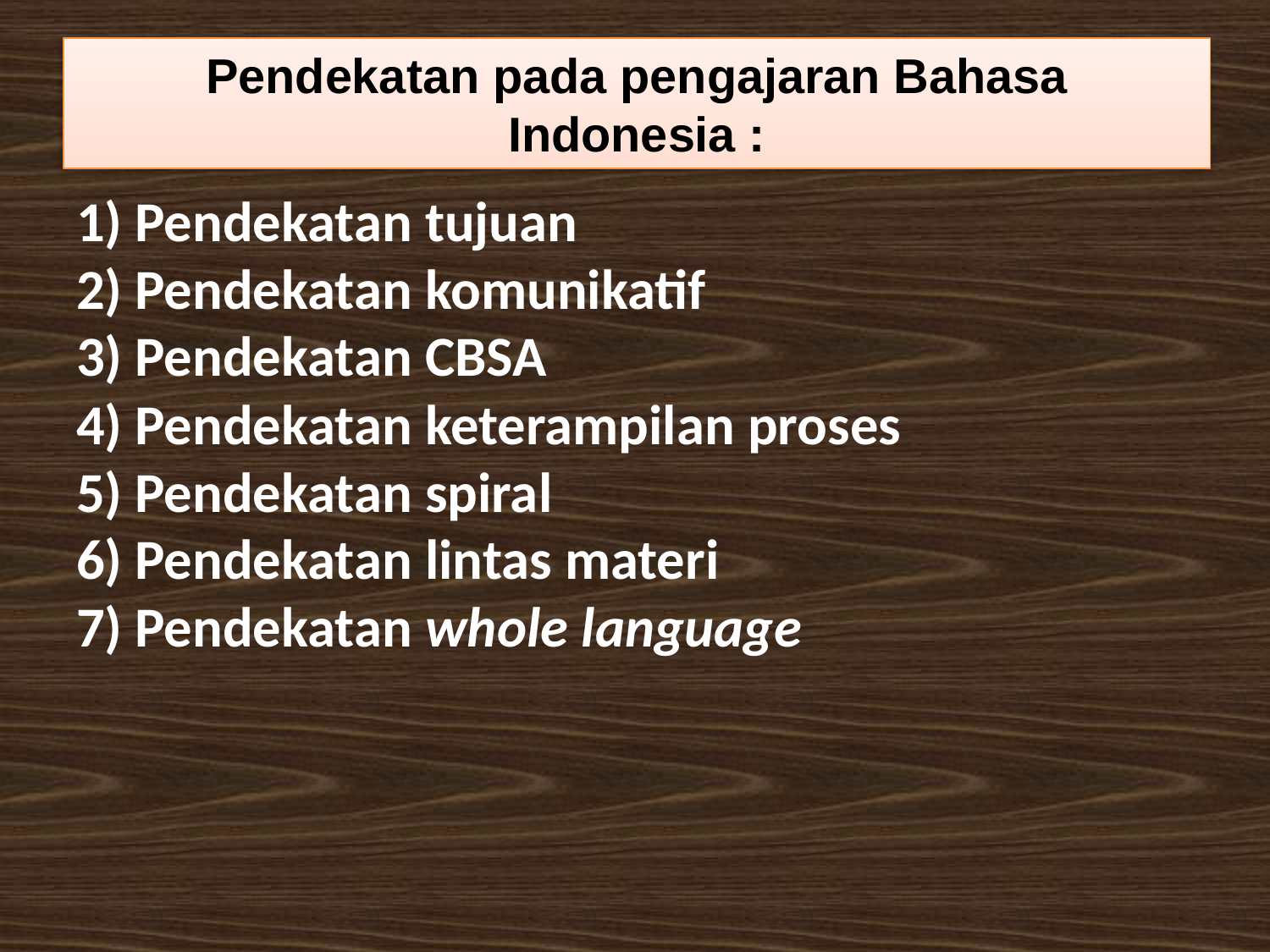

# Pendekatan pada pengajaran Bahasa Indonesia :
1) Pendekatan tujuan
2) Pendekatan komunikatif
3) Pendekatan CBSA
4) Pendekatan keterampilan proses
5) Pendekatan spiral
6) Pendekatan lintas materi
7) Pendekatan whole language